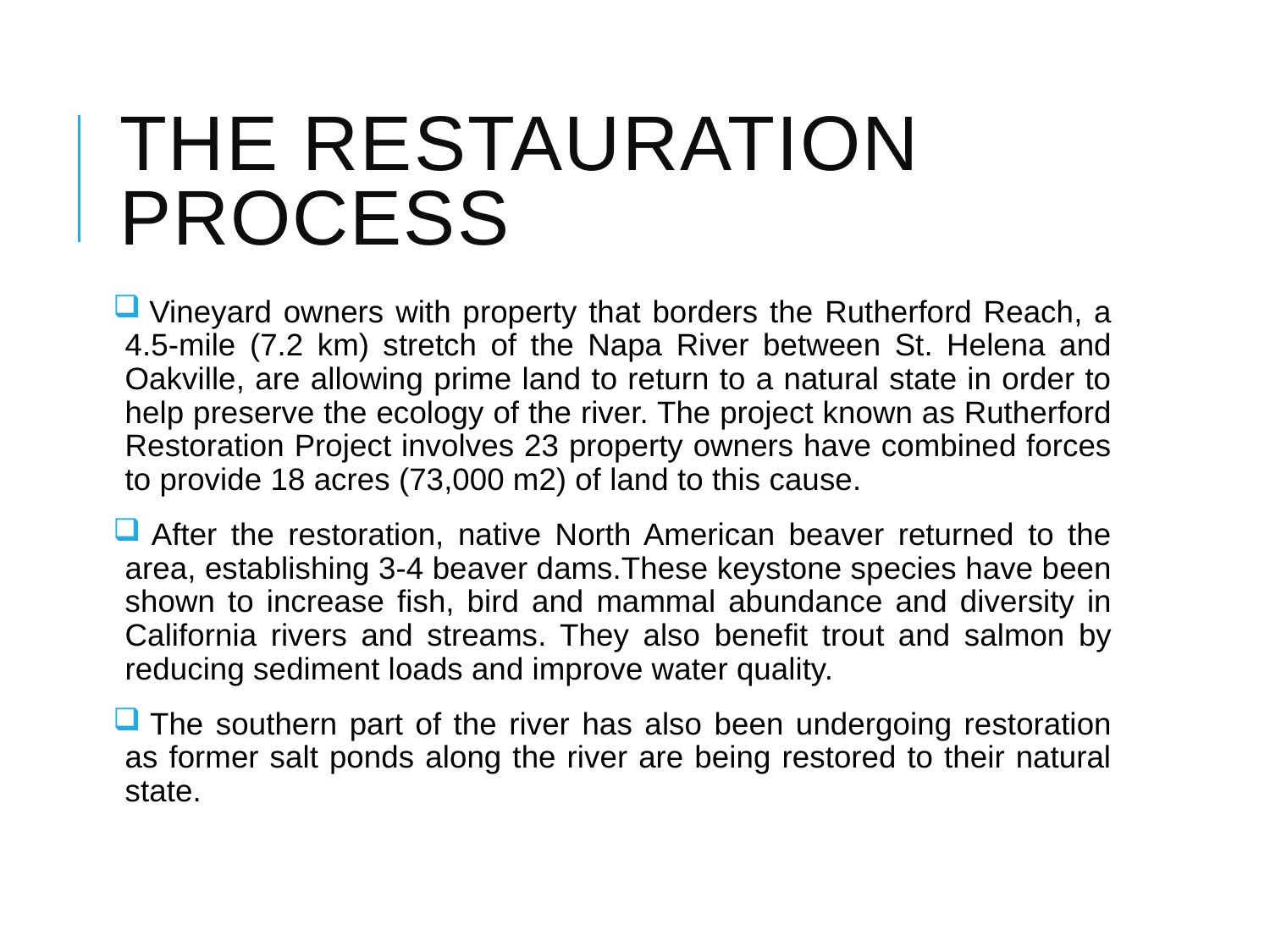

# The restauration process
 Vineyard owners with property that borders the Rutherford Reach, a 4.5-mile (7.2 km) stretch of the Napa River between St. Helena and Oakville, are allowing prime land to return to a natural state in order to help preserve the ecology of the river. The project known as Rutherford Restoration Project involves 23 property owners have combined forces to provide 18 acres (73,000 m2) of land to this cause.
 After the restoration, native North American beaver returned to the area, establishing 3-4 beaver dams.These keystone species have been shown to increase fish, bird and mammal abundance and diversity in California rivers and streams. They also benefit trout and salmon by reducing sediment loads and improve water quality.
 The southern part of the river has also been undergoing restoration as former salt ponds along the river are being restored to their natural state.